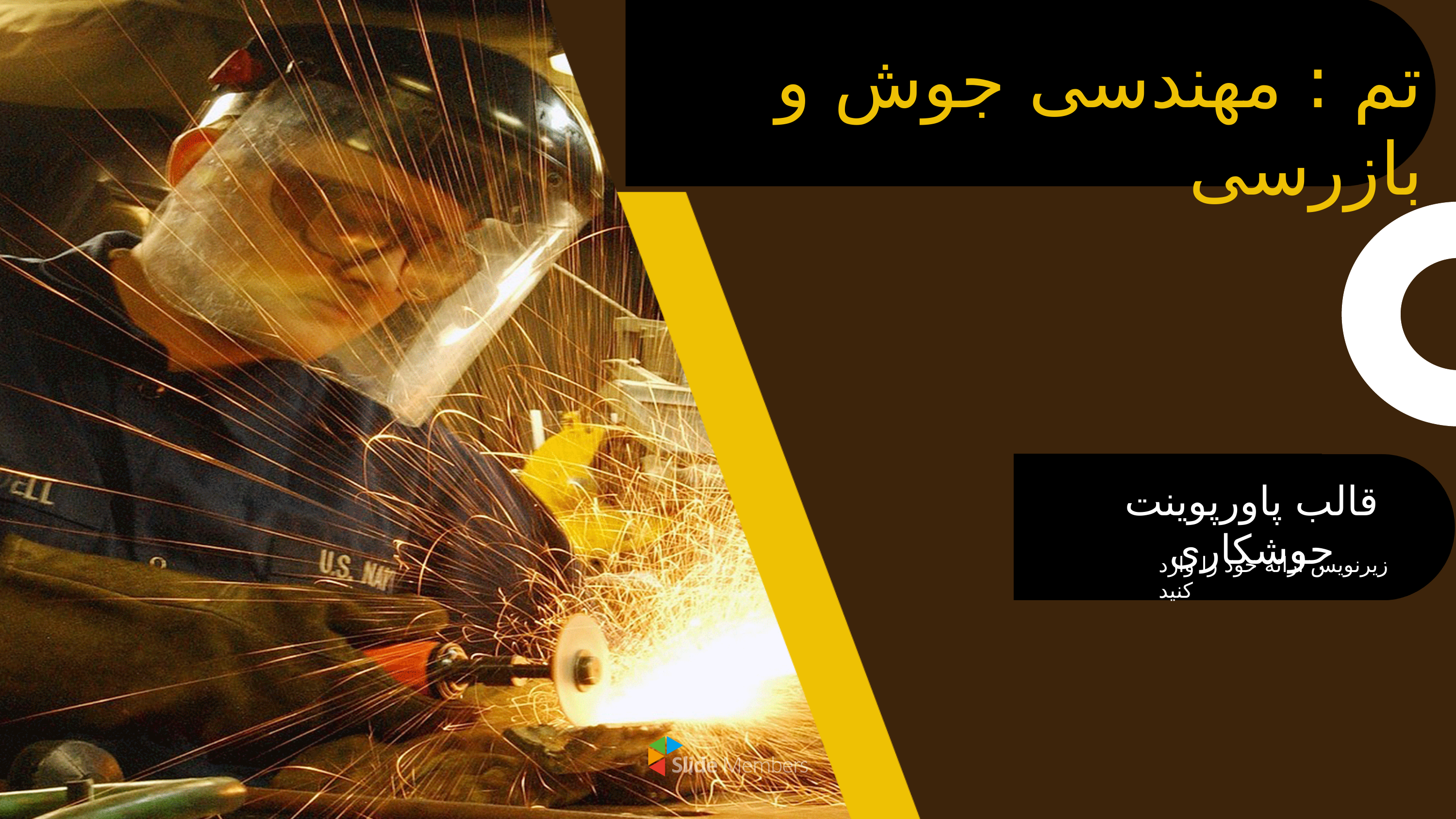

تم : مهندسی جوش و بازرسی

قالب پاورپوینت جوشکاری
زیرنویس ارائه خود را وارد کنید